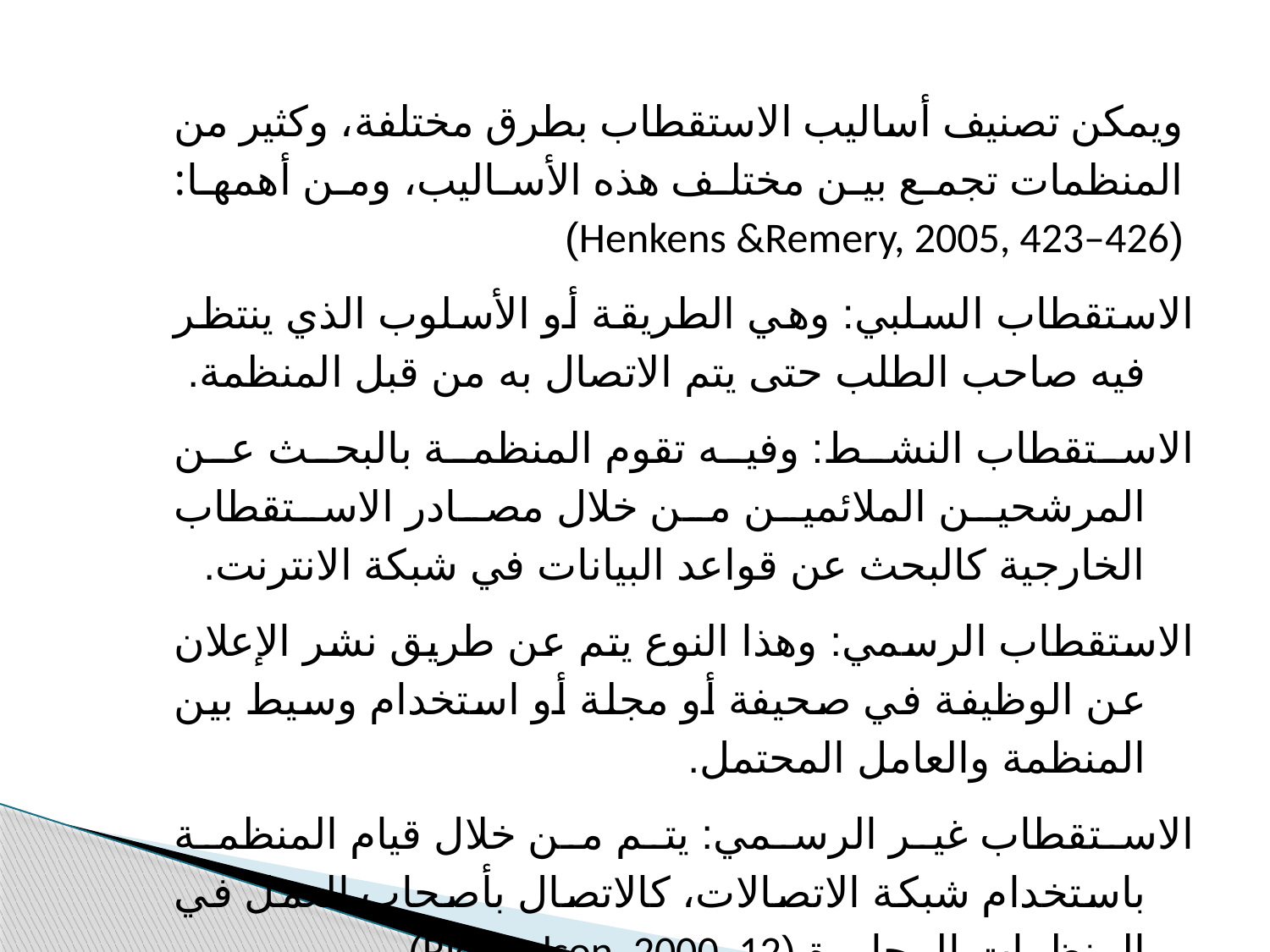

ويمكن تصنيف أساليب الاستقطاب بطرق مختلفة، وكثير من المنظمات تجمع بين مختلف هذه الأساليب، ومن أهمها: (Henkens &Remery, 2005, 423–426)
الاستقطاب السلبي: وهي الطريقة أو الأسلوب الذي ينتظر فيه صاحب الطلب حتى يتم الاتصال به من قبل المنظمة.
الاستقطاب النشط: وفيه تقوم المنظمة بالبحث عن المرشحين الملائمين من خلال مصادر الاستقطاب الخارجية كالبحث عن قواعد البيانات في شبكة الانترنت.
الاستقطاب الرسمي: وهذا النوع يتم عن طريق نشر الإعلان عن الوظيفة في صحيفة أو مجلة أو استخدام وسيط بين المنظمة والعامل المحتمل.
الاستقطاب غير الرسمي: يتم من خلال قيام المنظمة باستخدام شبكة الاتصالات، كالاتصال بأصحاب العمل في المنظمات المجاورة (Richardson, 2000, 12).